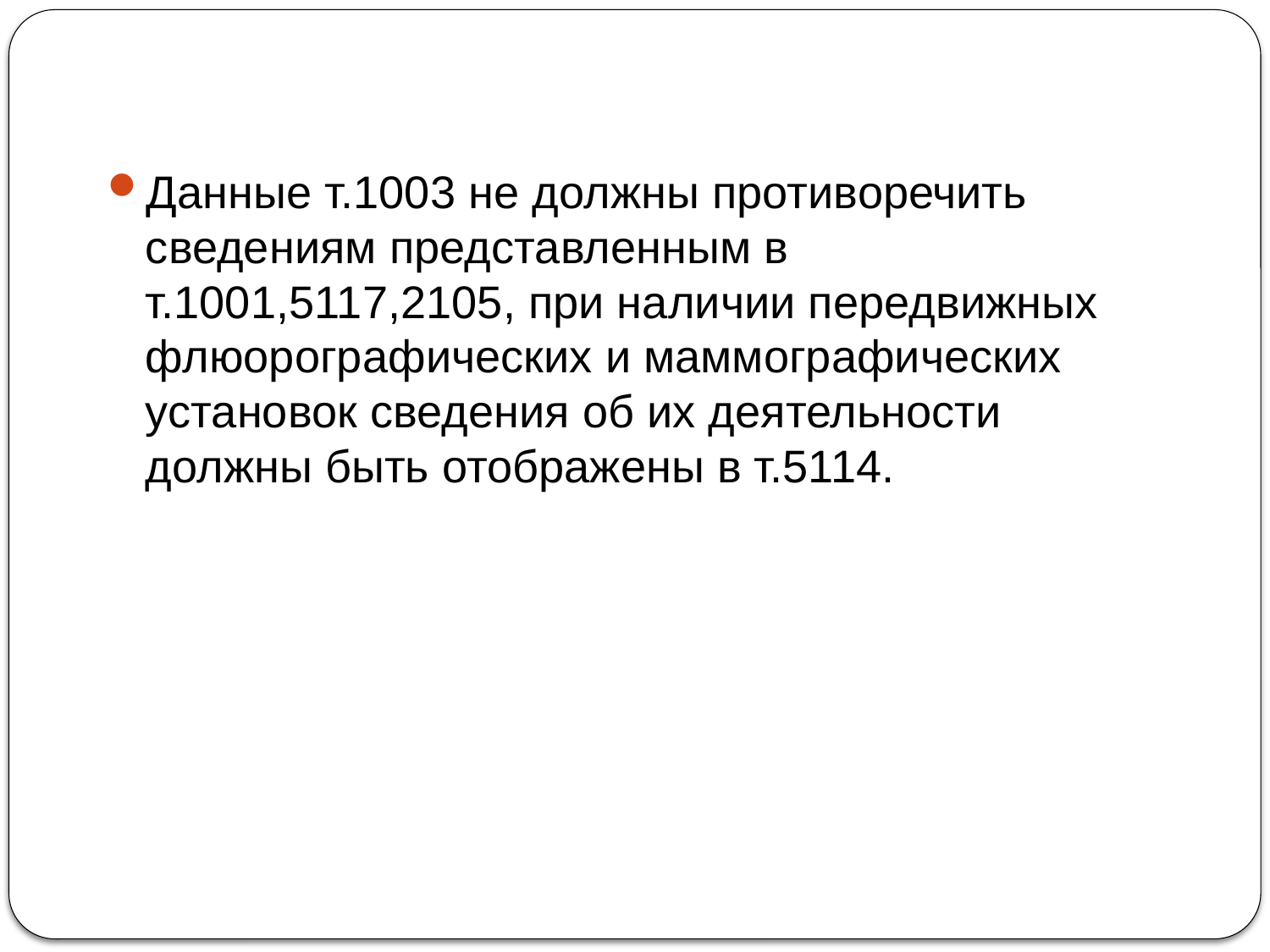

Данные т.1003 не должны противоречить сведениям представленным в т.1001,5117,2105, при наличии передвижных флюорографических и маммографических установок сведения об их деятельности должны быть отображены в т.5114.